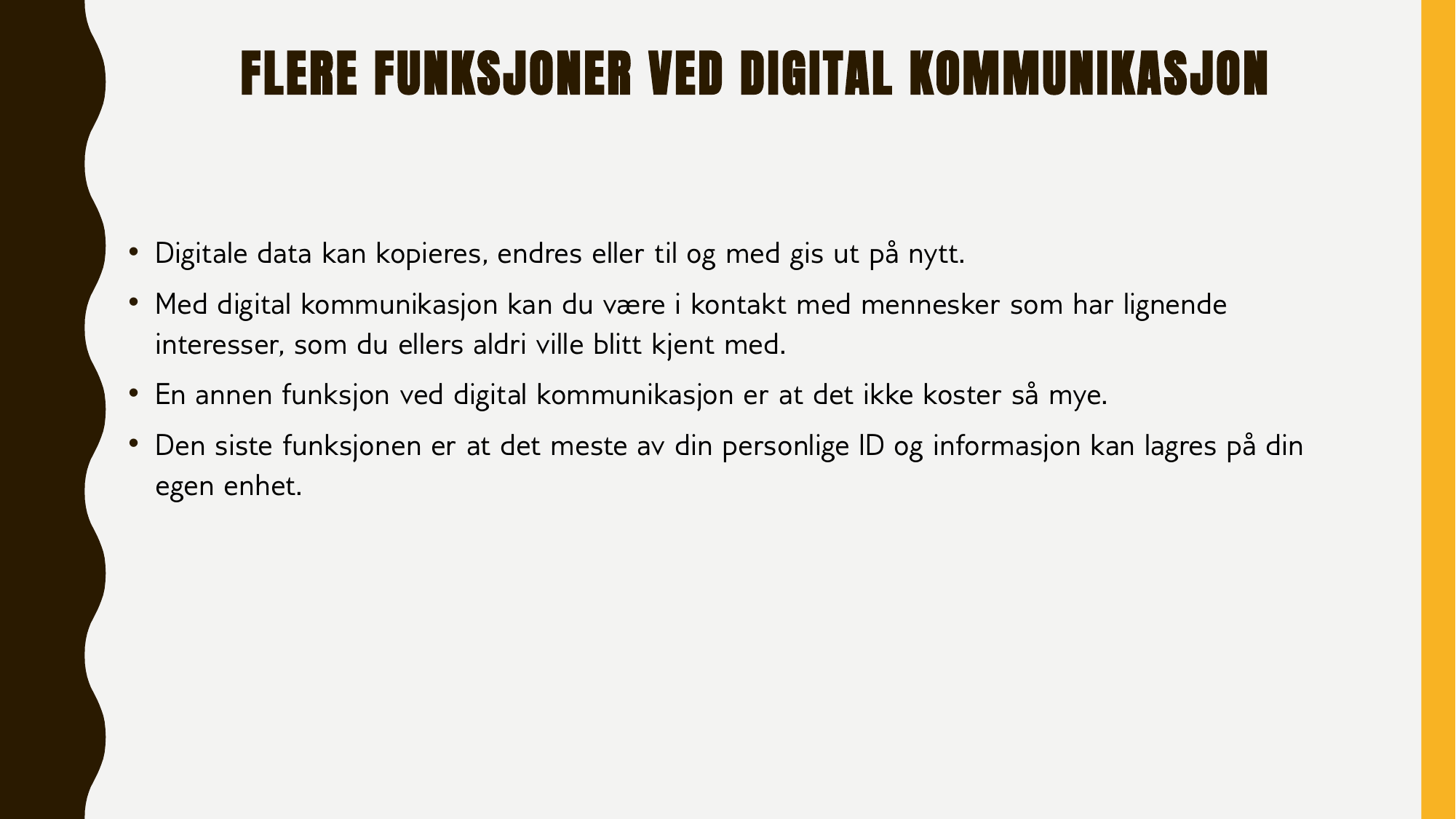

# Flere funksjoner ved digital kommunikasjon
Digitale data kan kopieres, endres eller til og med gis ut på nytt.
Med digital kommunikasjon kan du være i kontakt med mennesker som har lignende interesser, som du ellers aldri ville blitt kjent med.
En annen funksjon ved digital kommunikasjon er at det ikke koster så mye.
Den siste funksjonen er at det meste av din personlige ID og informasjon kan lagres på din egen enhet.